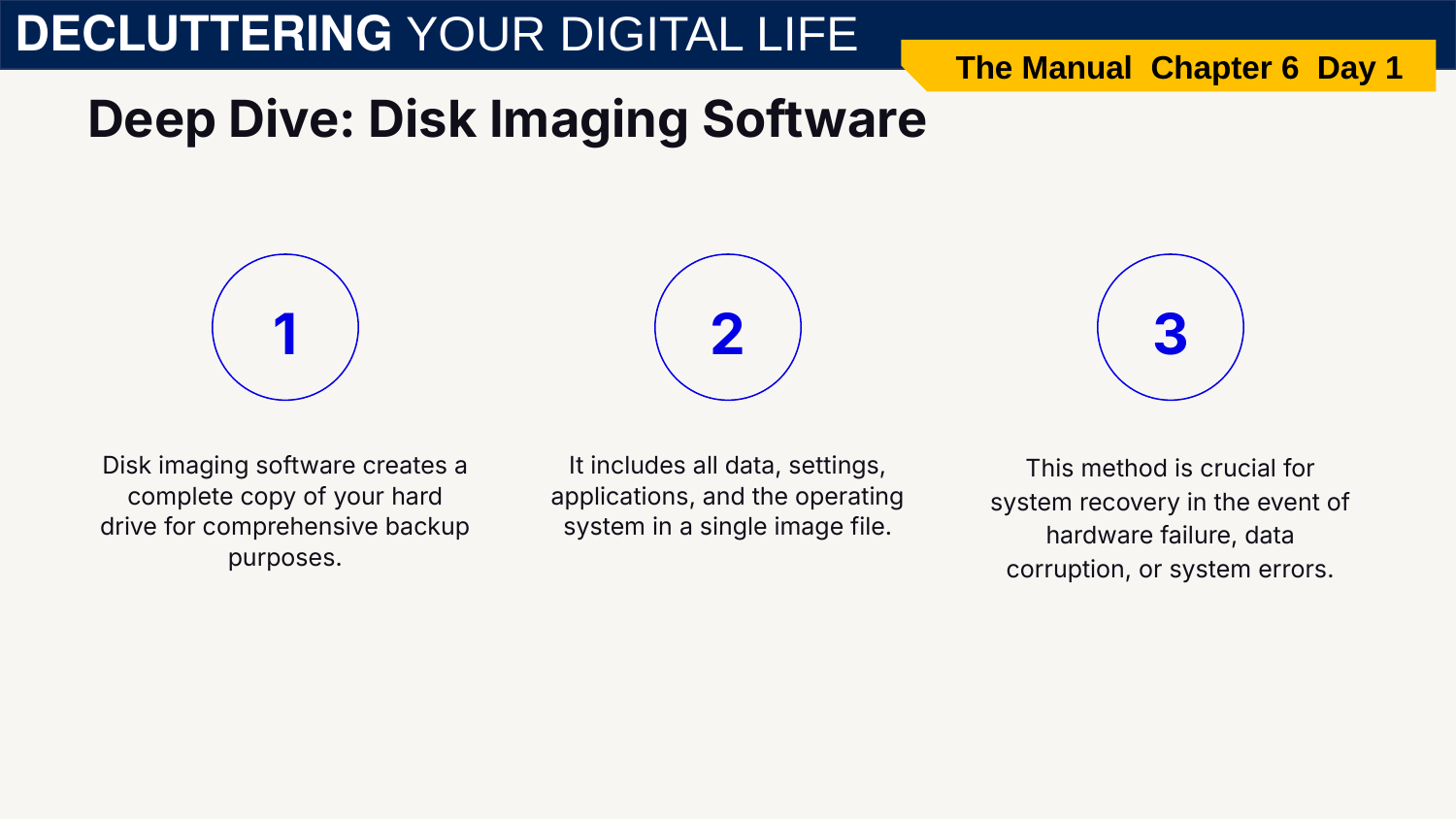

DECLUTTERING YOUR DIGITAL LIFE
The Manual  Chapter 6  Day 1

# Deep Dive: Disk Imaging Software
1
2
3
Disk imaging software creates a complete copy of your hard drive for comprehensive backup purposes.
It includes all data, settings, applications, and the operating system in a single image file.
This method is crucial for system recovery in the event of hardware failure, data corruption, or system errors.